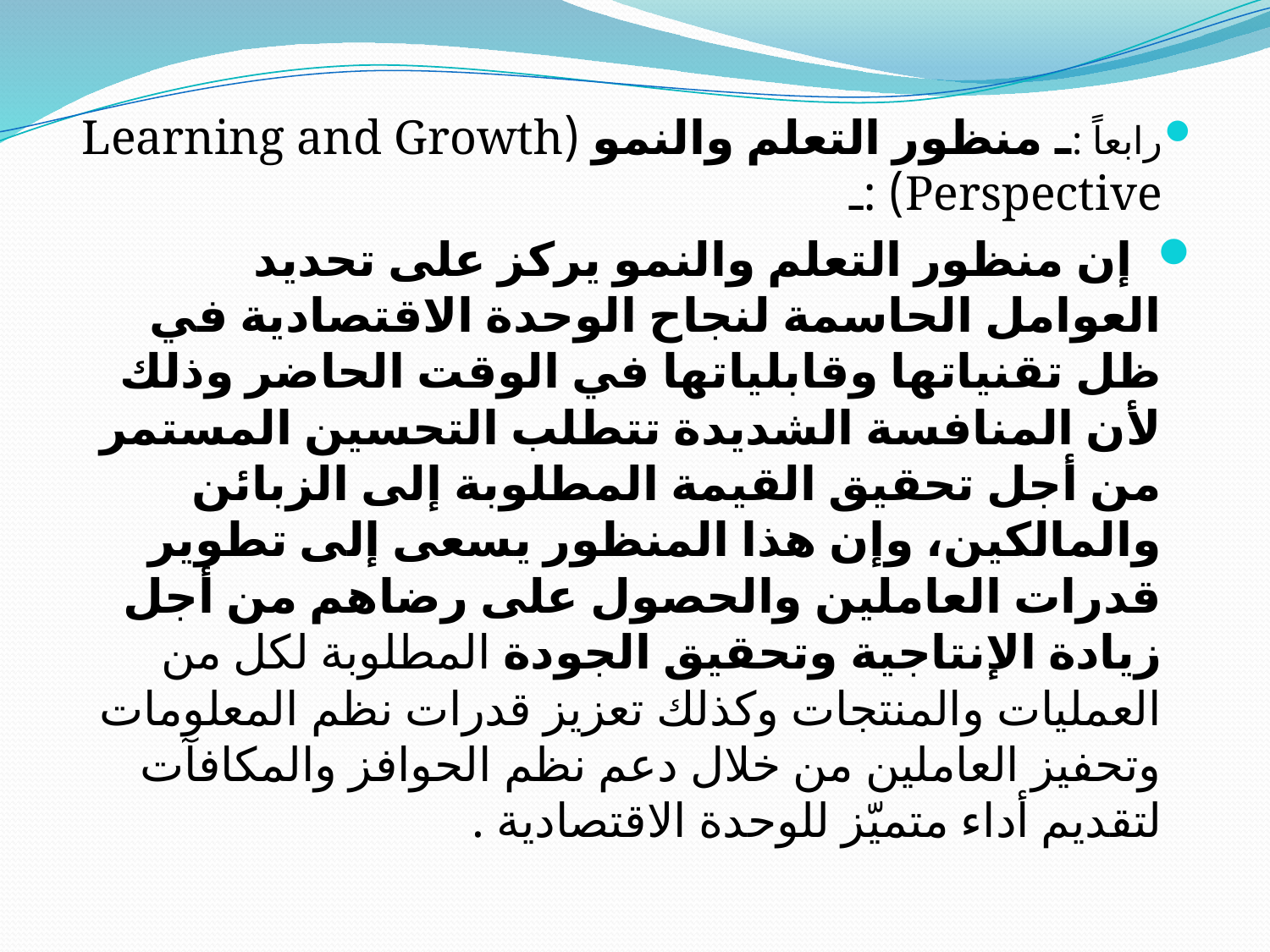

#

رابعاً :ـ منظور التعلم والنمو (Learning and Growth Perspective) :ـ
  إن منظور التعلم والنمو يركز على تحديد العوامل الحاسمة لنجاح الوحدة الاقتصادية في ظل تقنياتها وقابلياتها في الوقت الحاضر وذلك لأن المنافسة الشديدة تتطلب التحسين المستمر من أجل تحقيق القيمة المطلوبة إلى الزبائن والمالكين، وإن هذا المنظور يسعى إلى تطوير قدرات العاملين والحصول على رضاهم من أجل زيادة الإنتاجية وتحقيق الجودة المطلوبة لكل من العمليات والمنتجات وكذلك تعزيز قدرات نظم المعلومات وتحفيز العاملين من خلال دعم نظم الحوافز والمكافآت لتقديم أداء متميّز للوحدة الاقتصادية .